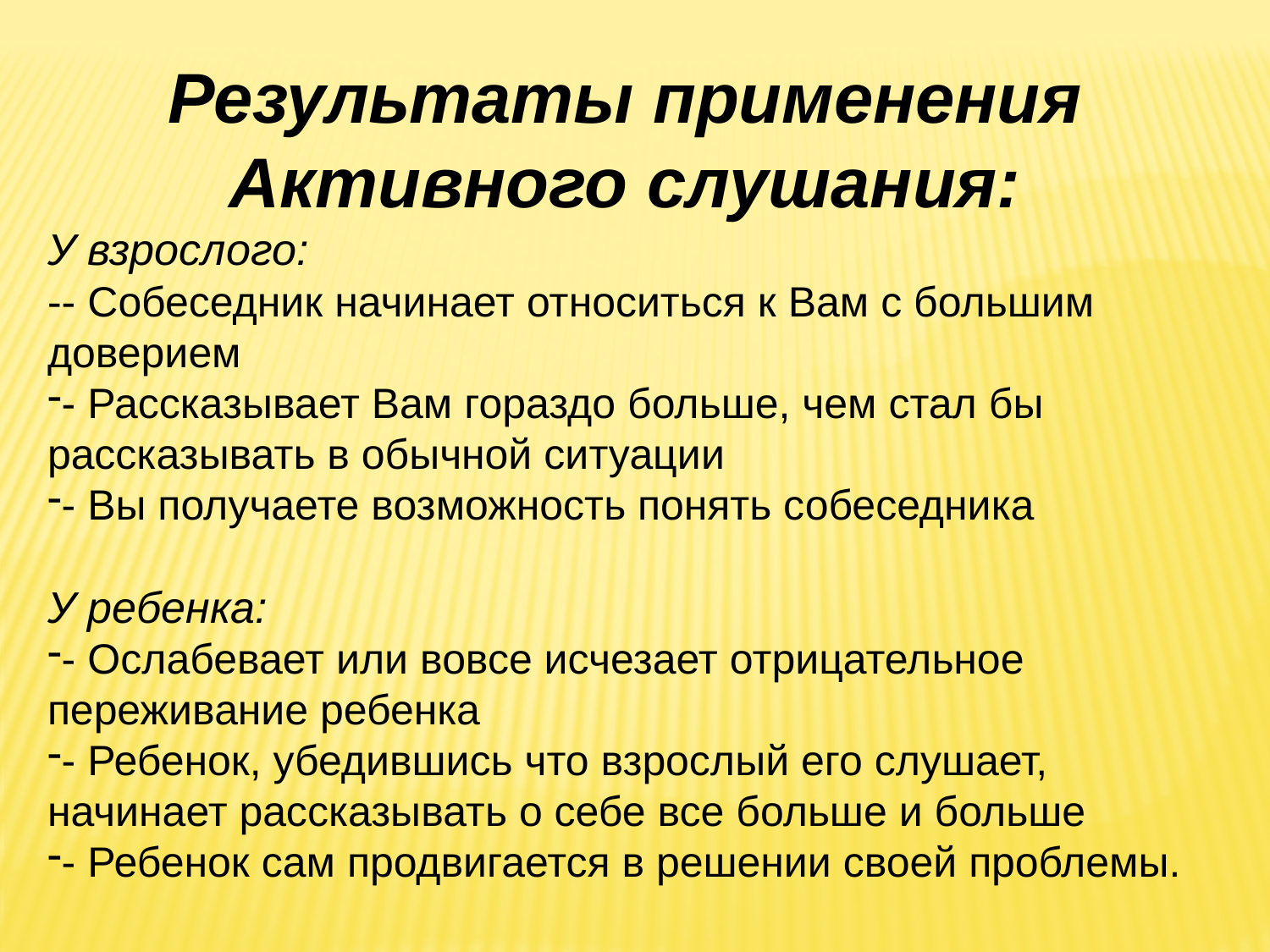

Результаты применения Активного слушания:
У взрослого:
-- Собеседник начинает относиться к Вам с большим доверием
- Рассказывает Вам гораздо больше, чем стал бы рассказывать в обычной ситуации
- Вы получаете возможность понять собеседника

У ребенка:
- Ослабевает или вовсе исчезает отрицательное переживание ребенка
- Ребенок, убедившись что взрослый его слушает, начинает рассказывать о себе все больше и больше
- Ребенок сам продвигается в решении своей проблемы.